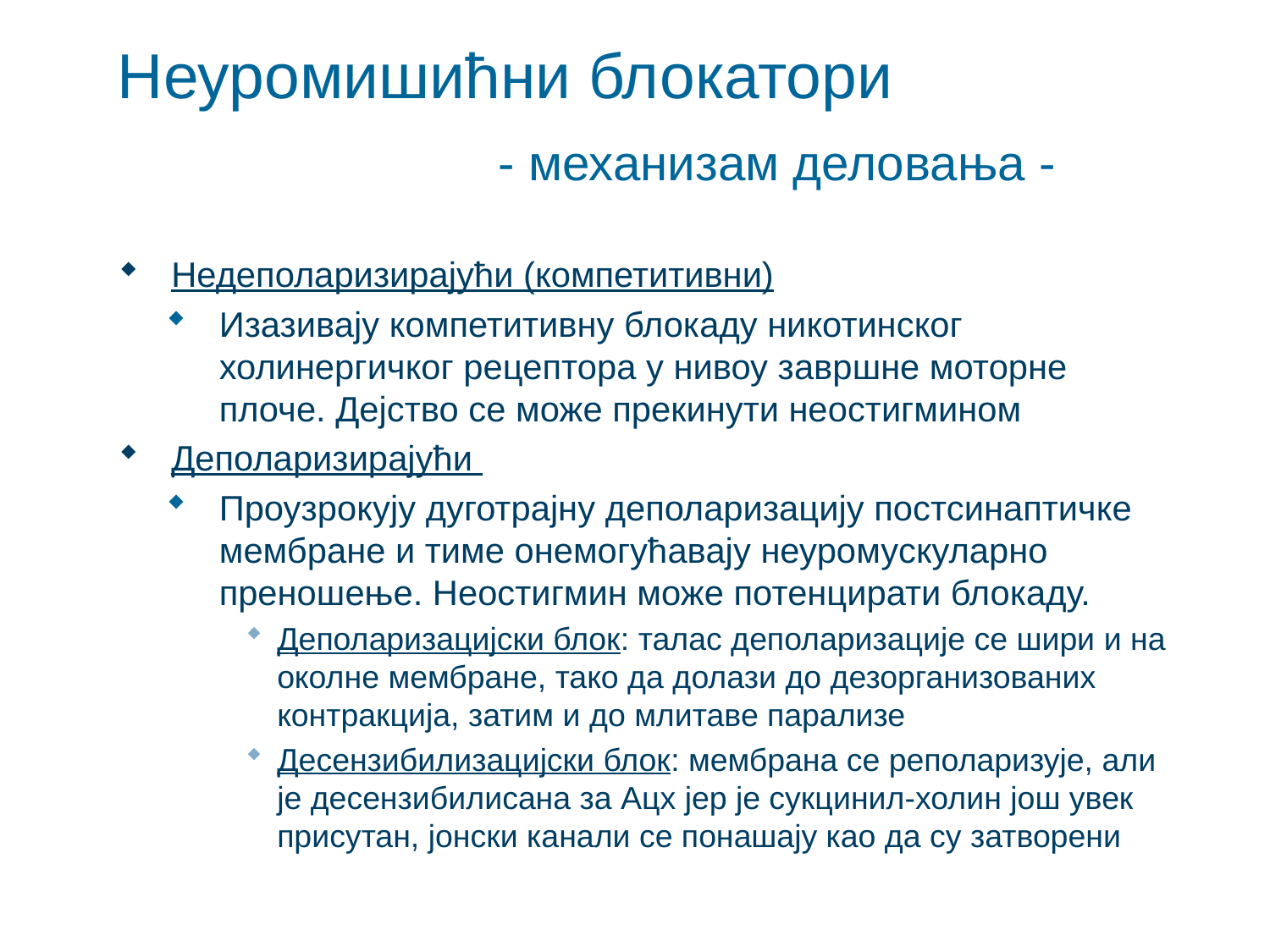

# Неуромишићни блокатори                                   - механизам деловања -
Недеполаризирајући (компетитивни)
Изазивају компетитивну блокаду никотинског  холинергичког рецептора у нивоу завршне моторне плоче. Дејство се може прекинути неостигмином
Деполаризирајући
Проузрокују дуготрајну деполаризацију постсинаптичке мембране и тиме онемогућавају неуромускуларно преношење. Неостигмин може потенцирати блокаду.
Деполаризацијски блок: талас деполаризације се шири и на околне мембране, тако да долази до дезорганизованих контракција, затим и до млитаве парализе
Десензибилизацијски блок: мембрана се реполаризује, али је десензибилисана за Ацх јер је сукцинил-холин још увек присутан, јонски канали се понашају као да су затворени